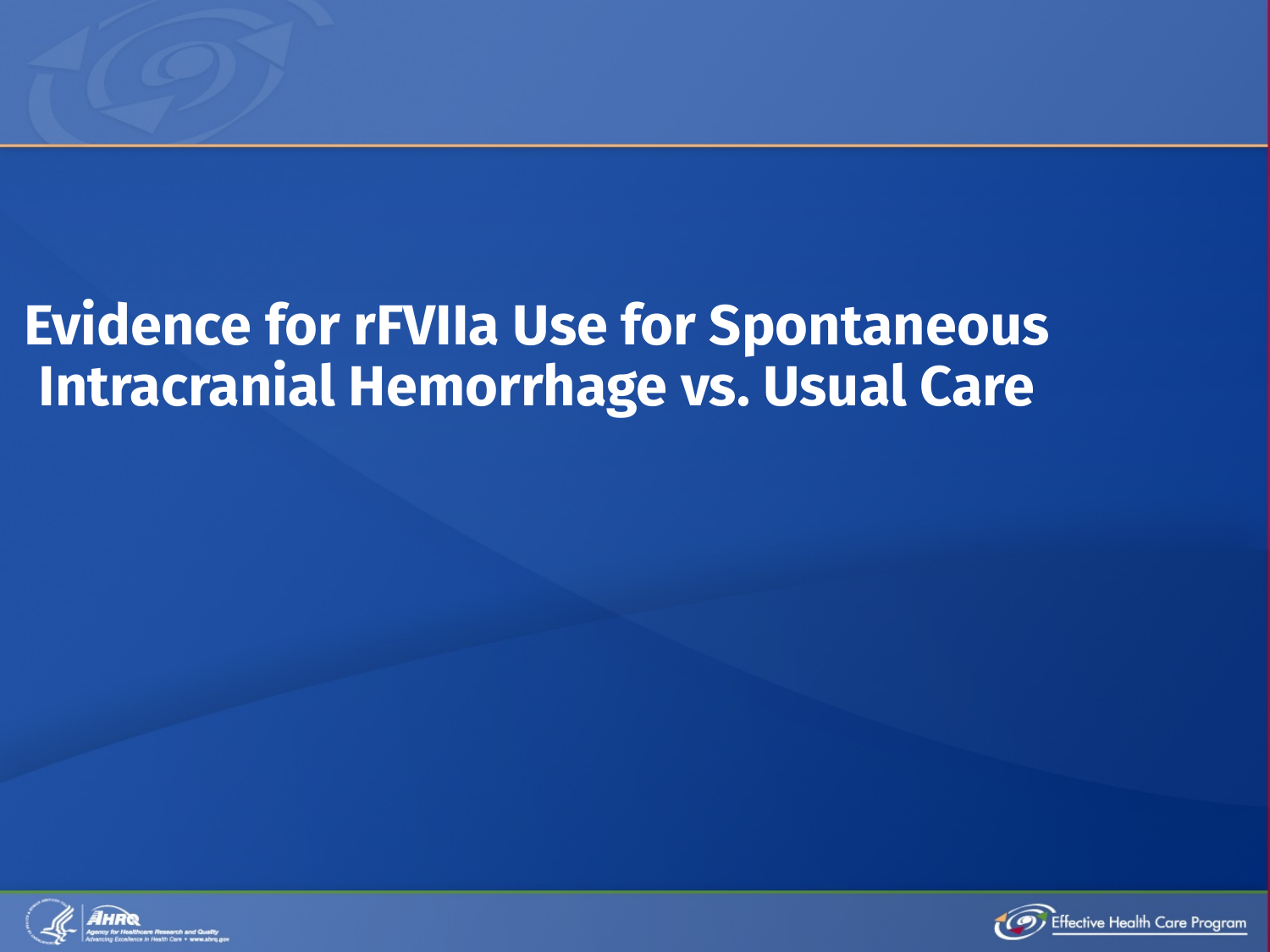

Evidence for rFVIIa Use for Spontaneous Intracranial Hemorrhage vs. Usual Care